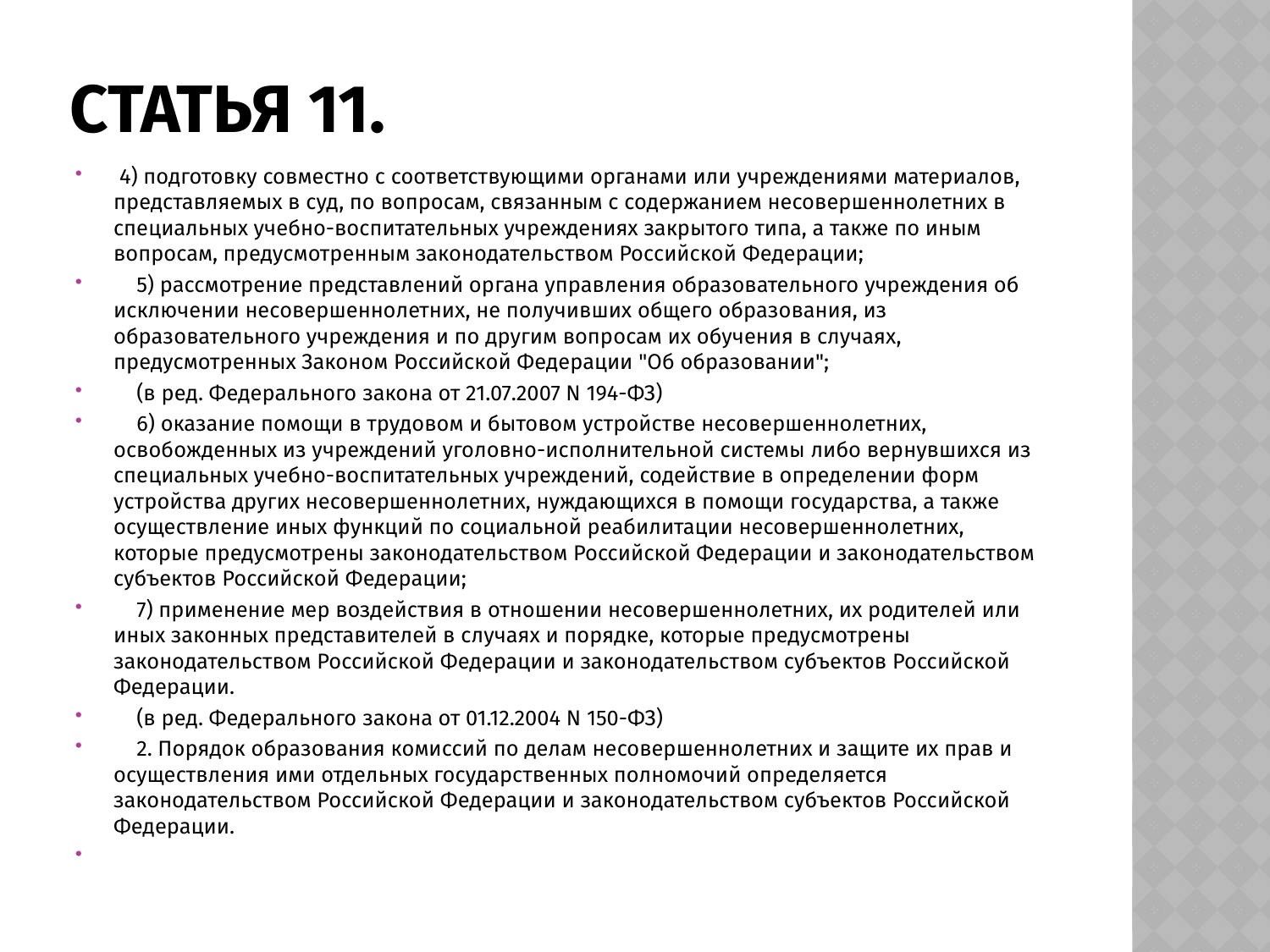

# Статья 11.
 4) подготовку совместно с соответствующими органами или учреждениями материалов, представляемых в суд, по вопросам, связанным с содержанием несовершеннолетних в специальных учебно-воспитательных учреждениях закрытого типа, а также по иным вопросам, предусмотренным законодательством Российской Федерации;
    5) рассмотрение представлений органа управления образовательного учреждения об исключении несовершеннолетних, не получивших общего образования, из образовательного учреждения и по другим вопросам их обучения в случаях, предусмотренных Законом Российской Федерации "Об образовании";
    (в ред. Федерального закона от 21.07.2007 N 194-ФЗ)
    6) оказание помощи в трудовом и бытовом устройстве несовершеннолетних, освобожденных из учреждений уголовно-исполнительной системы либо вернувшихся из специальных учебно-воспитательных учреждений, содействие в определении форм устройства других несовершеннолетних, нуждающихся в помощи государства, а также осуществление иных функций по социальной реабилитации несовершеннолетних, которые предусмотрены законодательством Российской Федерации и законодательством субъектов Российской Федерации;
    7) применение мер воздействия в отношении несовершеннолетних, их родителей или иных законных представителей в случаях и порядке, которые предусмотрены законодательством Российской Федерации и законодательством субъектов Российской Федерации.
    (в ред. Федерального закона от 01.12.2004 N 150-ФЗ)
    2. Порядок образования комиссий по делам несовершеннолетних и защите их прав и осуществления ими отдельных государственных полномочий определяется законодательством Российской Федерации и законодательством субъектов Российской Федерации.